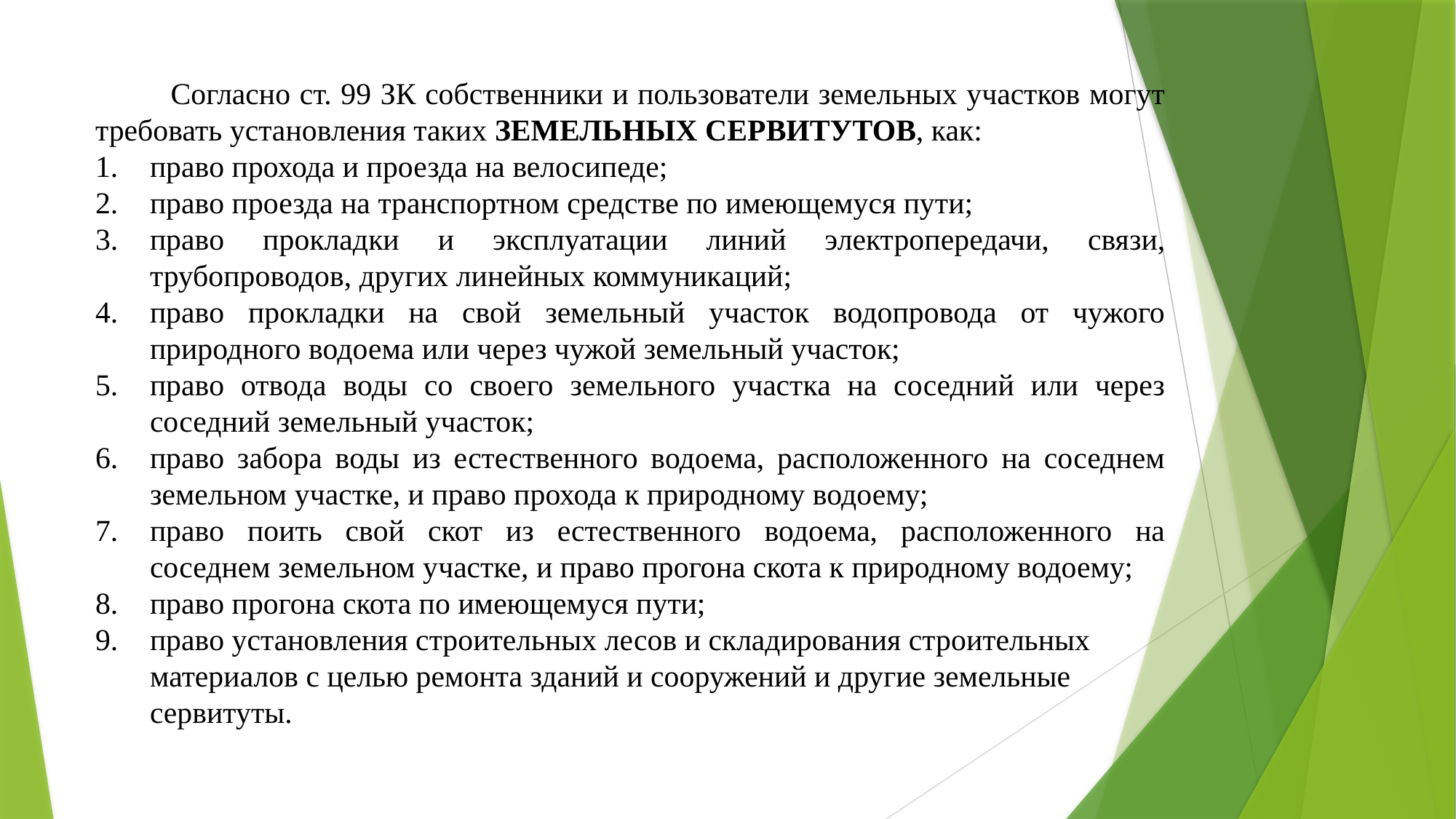

Согласно ст. 99 ЗК собственники и пользователи земельных участков могут требовать установления таких ЗЕМЕЛЬНЫХ СЕРВИТУТОВ, как:
право прохода и проезда на велосипеде;
право проезда на транспортном средстве по имеющемуся пути;
право прокладки и эксплуатации линий электропередачи, связи, трубопроводов, других линейных коммуникаций;
право прокладки на свой земельный участок водопровода от чужого природного водоема или через чужой земельный участок;
право отвода воды со своего земельного участка на соседний или через соседний земельный участок;
право забора воды из естественного водоема, расположенного на соседнем земельном участке, и право прохода к природному водоему;
право поить свой скот из естественного водоема, расположенного на соседнем земельном участке, и право прогона скота к природному водоему;
право прогона скота по имеющемуся пути;
право установления строительных лесов и складирования строительных материалов с целью ремонта зданий и сооружений и другие земельные сервитуты.